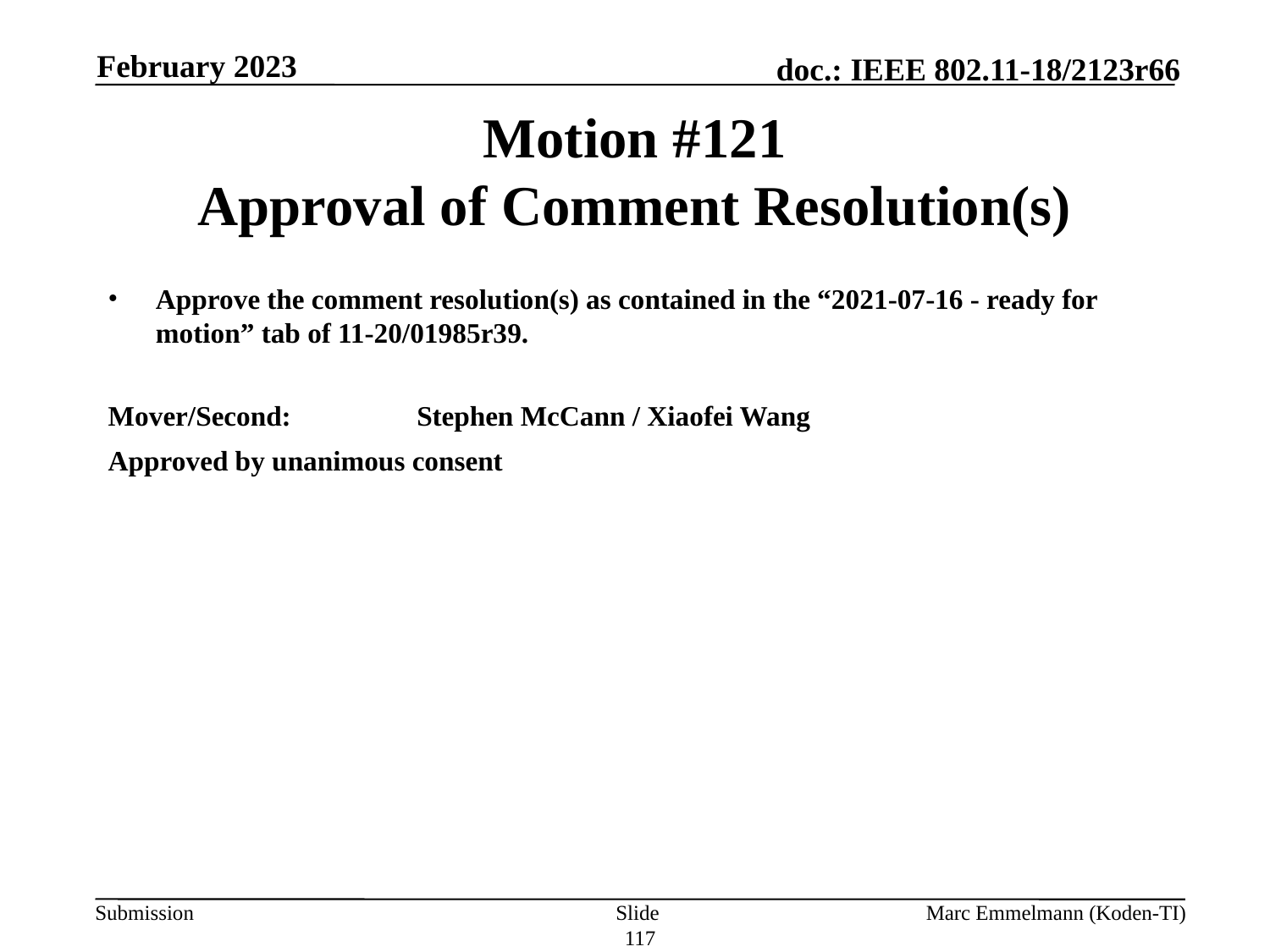

February 2023
# Motion #121 Approval of Comment Resolution(s)
Approve the comment resolution(s) as contained in the “2021-07-16 - ready for motion” tab of 11-20/01985r39.

Mover/Second:	 Stephen McCann / Xiaofei Wang
Approved by unanimous consent
Slide 117
Marc Emmelmann (Koden-TI)